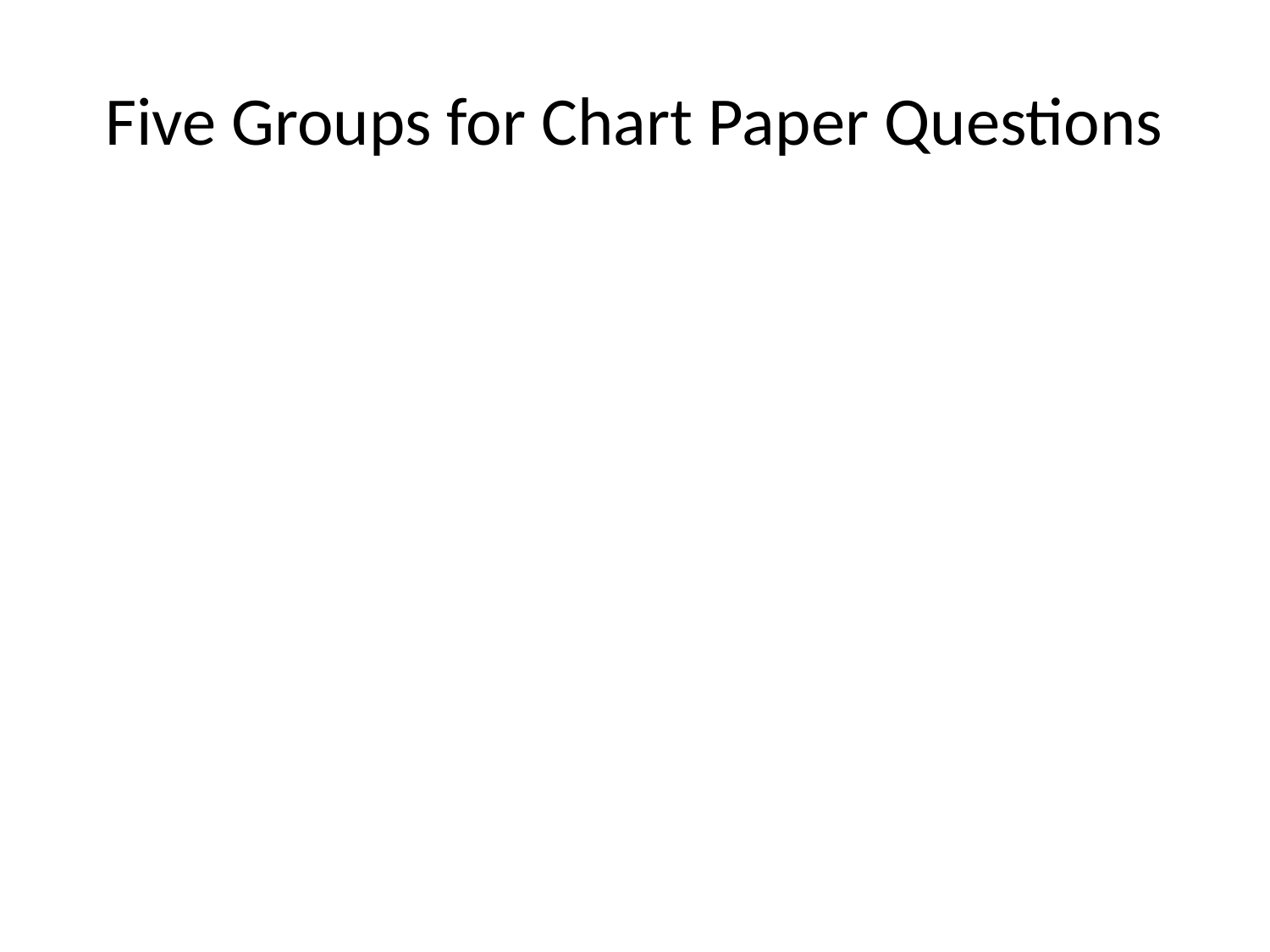

# Five Groups for Chart Paper Questions